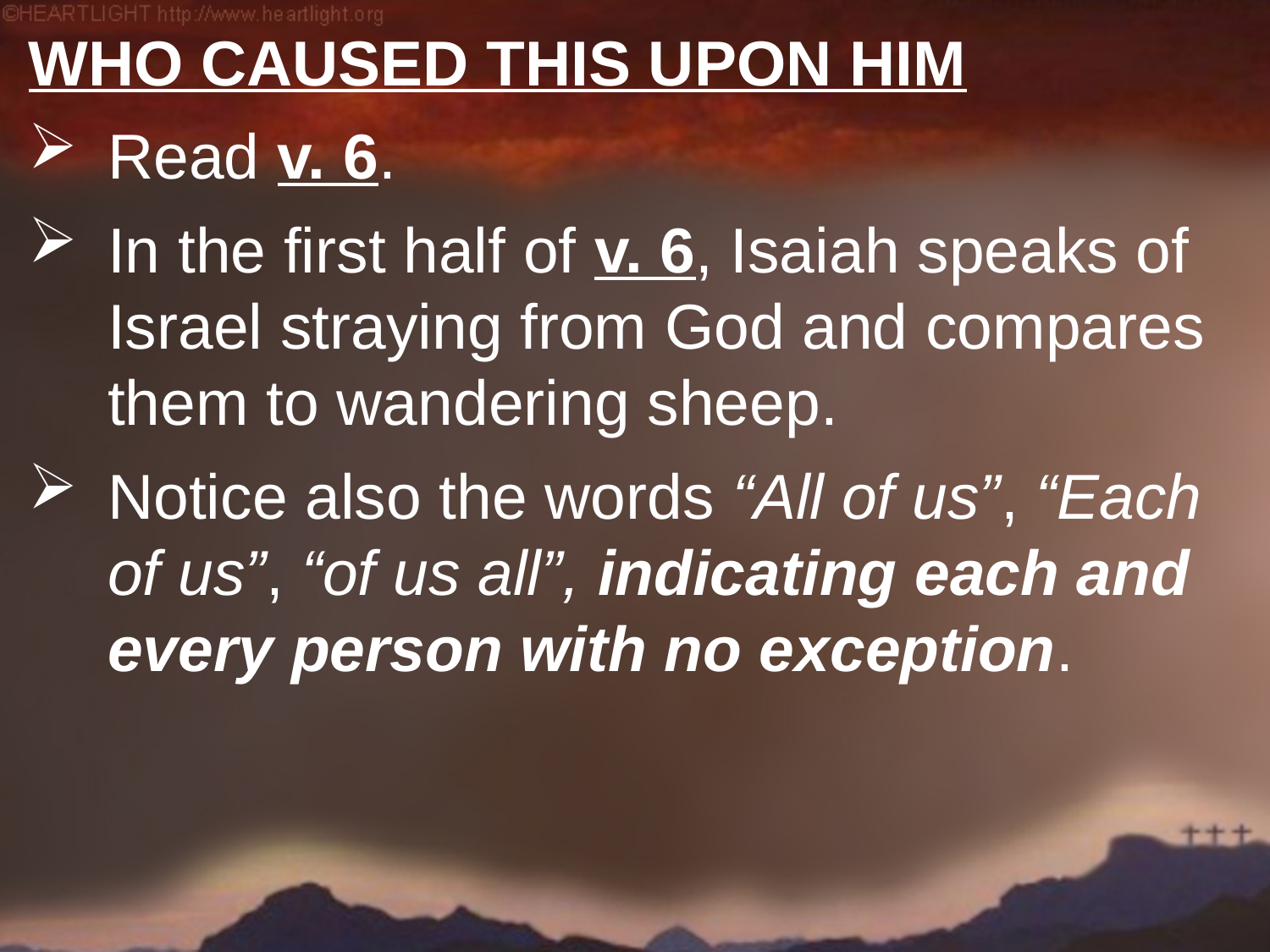

Who caused this upon Him
Read v. 6.
In the first half of v. 6, Isaiah speaks of Israel straying from God and compares them to wandering sheep.
Notice also the words “All of us”, “Each of us”, “of us all”, indicating each and every person with no exception.